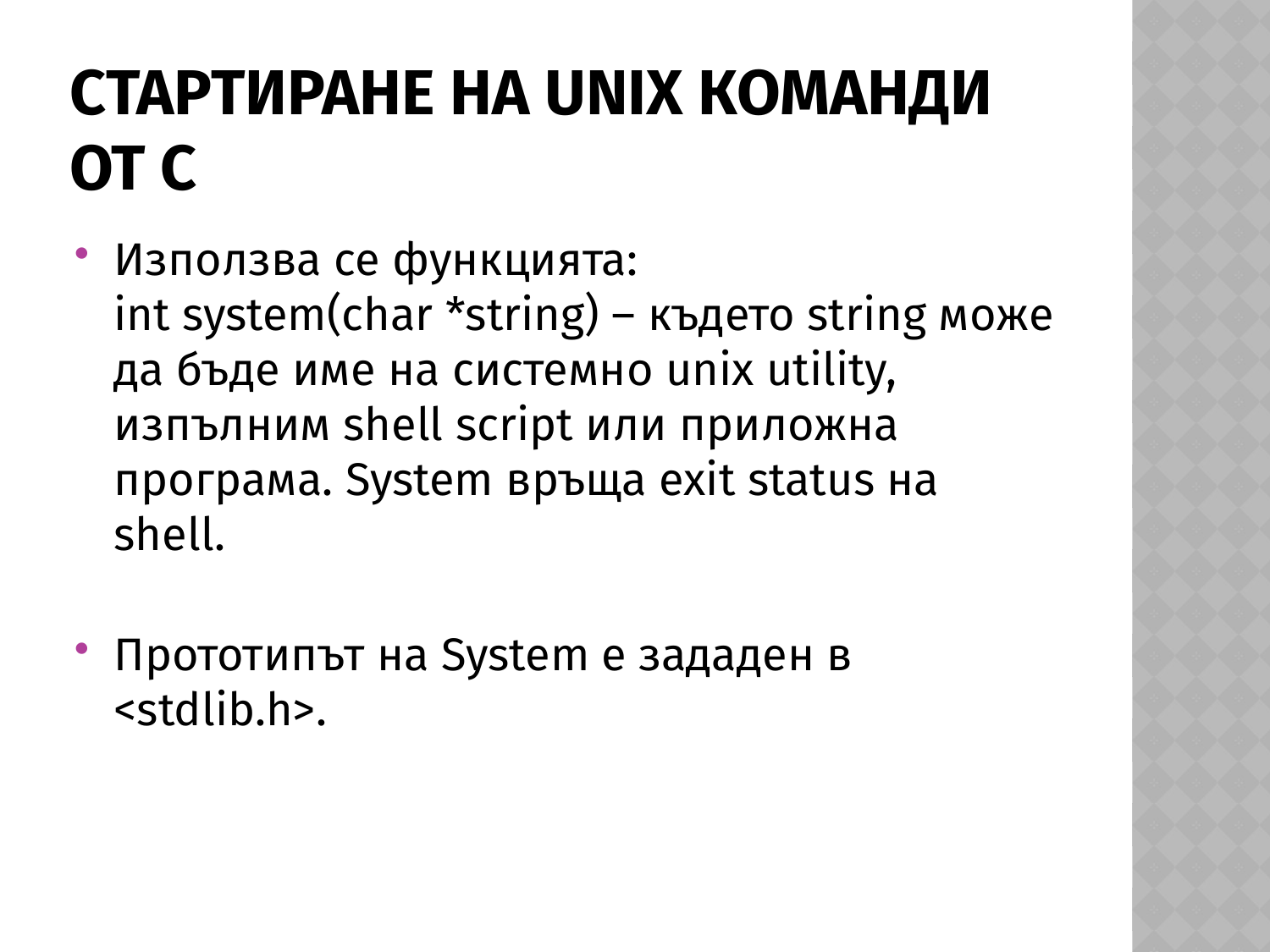

# Стартиране на UNIX команди от C
Използва се функцията:
int system(char *string) – където string може да бъде име на системно unix utility, изпълним shell script или приложна програма. System връща exit status на shell.
Прототипът на System е зададен в <stdlib.h>.